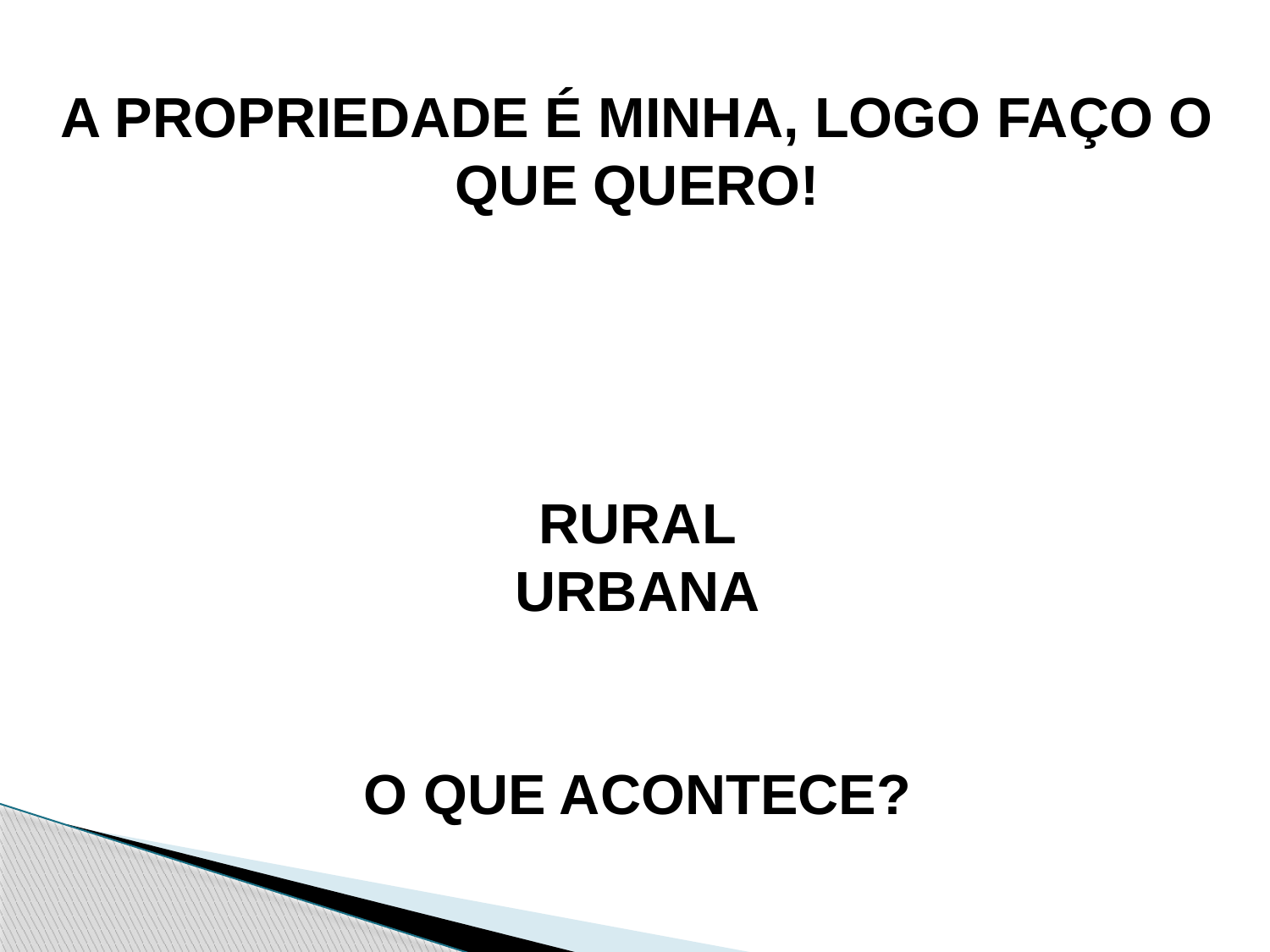

A PROPRIEDADE É MINHA, LOGO FAÇO O QUE QUERO!

RURAL
URBANA

O QUE ACONTECE?